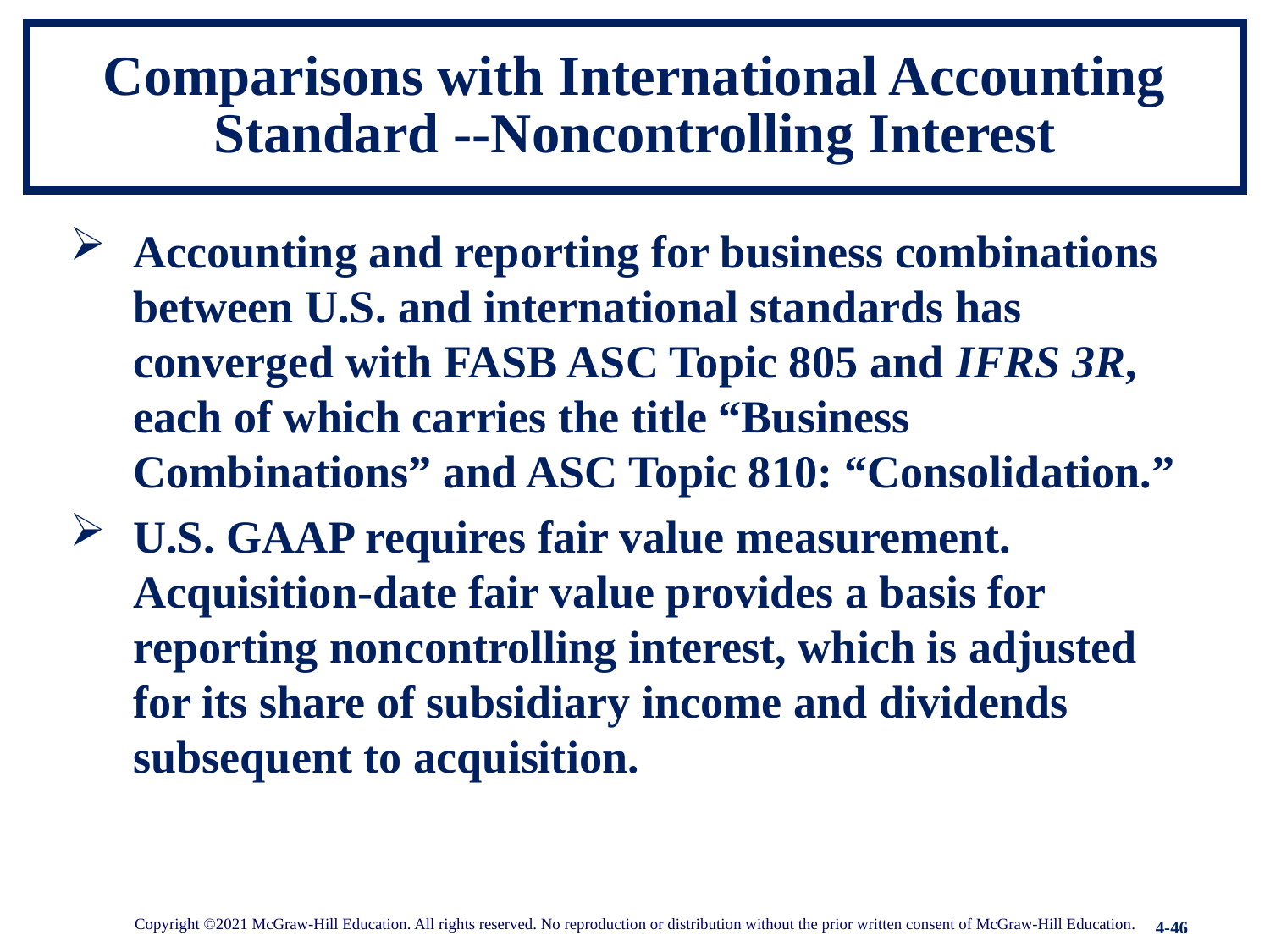

# Comparisons with International Accounting Standard --Noncontrolling Interest
Accounting and reporting for business combinations between U.S. and international standards has converged with FASB ASC Topic 805 and IFRS 3R, each of which carries the title “Business Combinations” and ASC Topic 810: “Consolidation.”
U.S. GAAP requires fair value measurement. Acquisition-date fair value provides a basis for reporting noncontrolling interest, which is adjusted for its share of subsidiary income and dividends subsequent to acquisition.
Copyright ©2021 McGraw-Hill Education. All rights reserved. No reproduction or distribution without the prior written consent of McGraw-Hill Education.
4-46